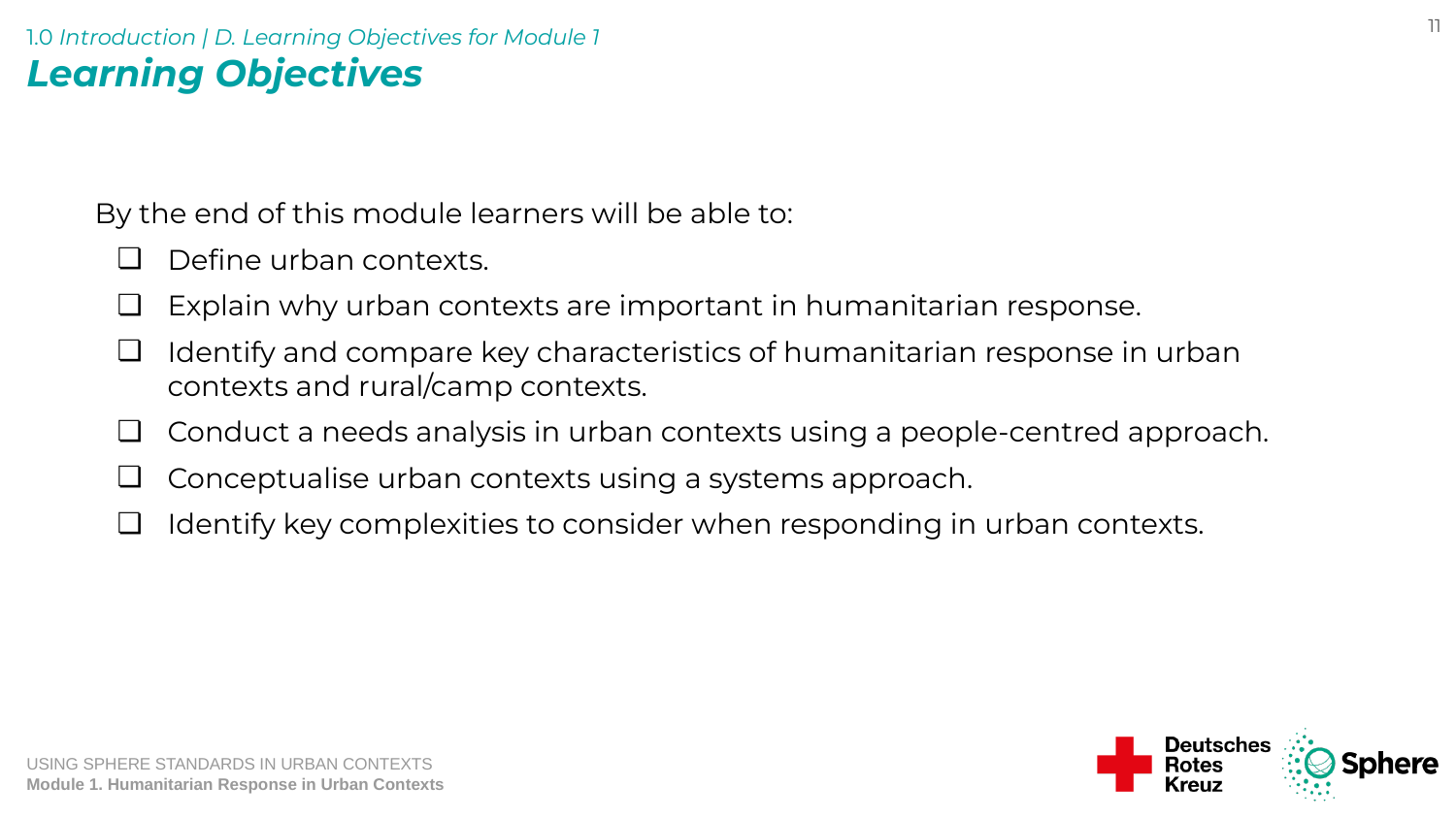

11
# 1.0 Introduction | D. Learning Objectives for Module 1
Learning Objectives
By the end of this module learners will be able to:
Define urban contexts.
Explain why urban contexts are important in humanitarian response.
Identify and compare key characteristics of humanitarian response in urban contexts and rural/camp contexts.
Conduct a needs analysis in urban contexts using a people-centred approach.
Conceptualise urban contexts using a systems approach.
Identify key complexities to consider when responding in urban contexts.

USING SPHERE STANDARDS IN URBAN CONTEXTS
Module 1. Humanitarian Response in Urban Contexts